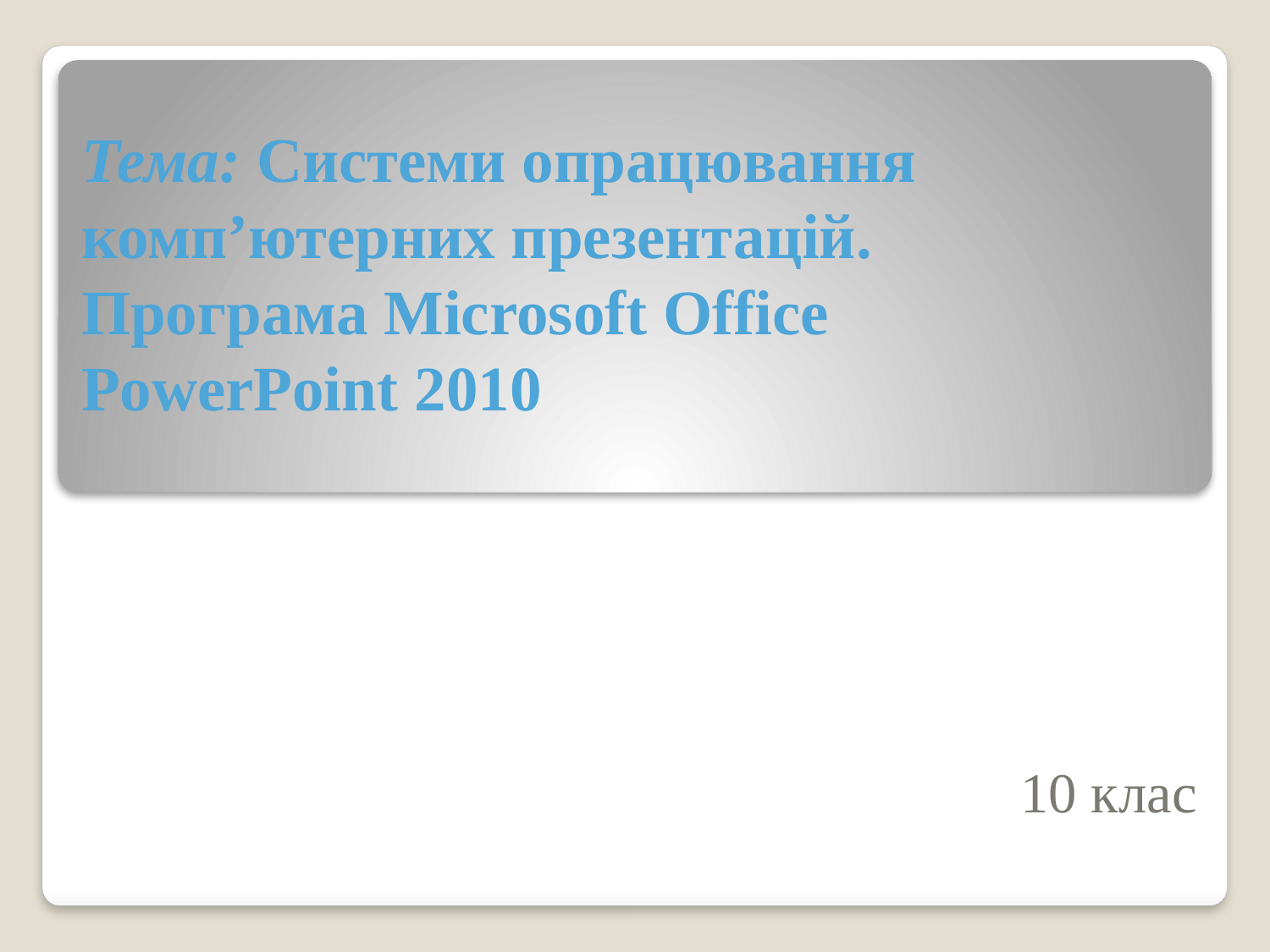

# Тема: Системи опрацювання комп’ютерних презентацій. Програма Microsoft Office PowerPoint 2010
10 клас